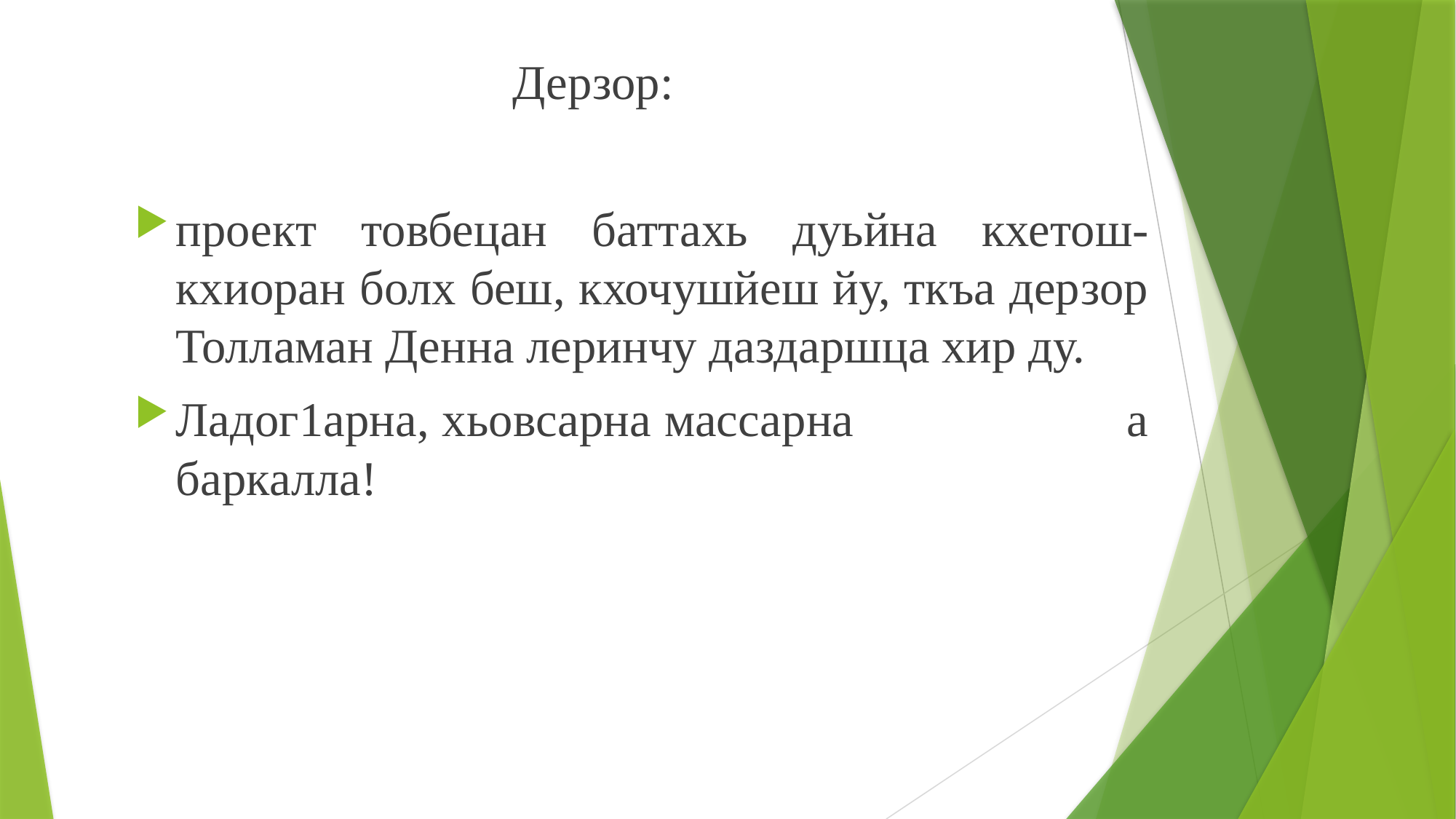

Дерзор:

проект товбецан баттахь дуьйна кхетош-кхиоран болх беш, кхочушйеш йу, ткъа дерзор Толламан Денна леринчу даздаршца хир ду.
Ладог1арна, хьовсарна массарна                     а баркалла!